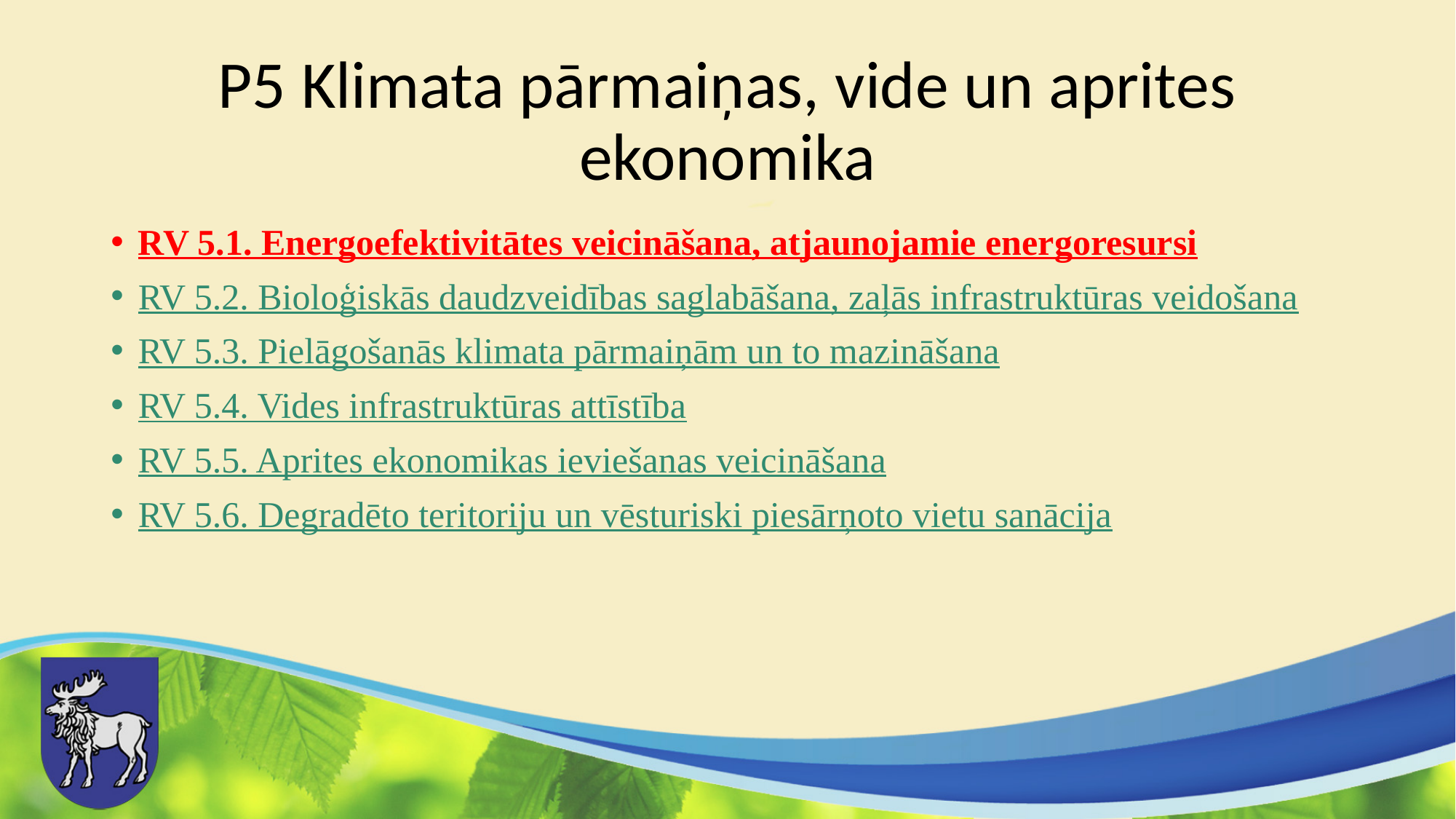

# P5 Klimata pārmaiņas, vide un aprites ekonomika
RV 5.1. Energoefektivitātes veicināšana, atjaunojamie energoresursi
RV 5.2. Bioloģiskās daudzveidības saglabāšana, zaļās infrastruktūras veidošana
RV 5.3. Pielāgošanās klimata pārmaiņām un to mazināšana
RV 5.4. Vides infrastruktūras attīstība
RV 5.5. Aprites ekonomikas ieviešanas veicināšana
RV 5.6. Degradēto teritoriju un vēsturiski piesārņoto vietu sanācija